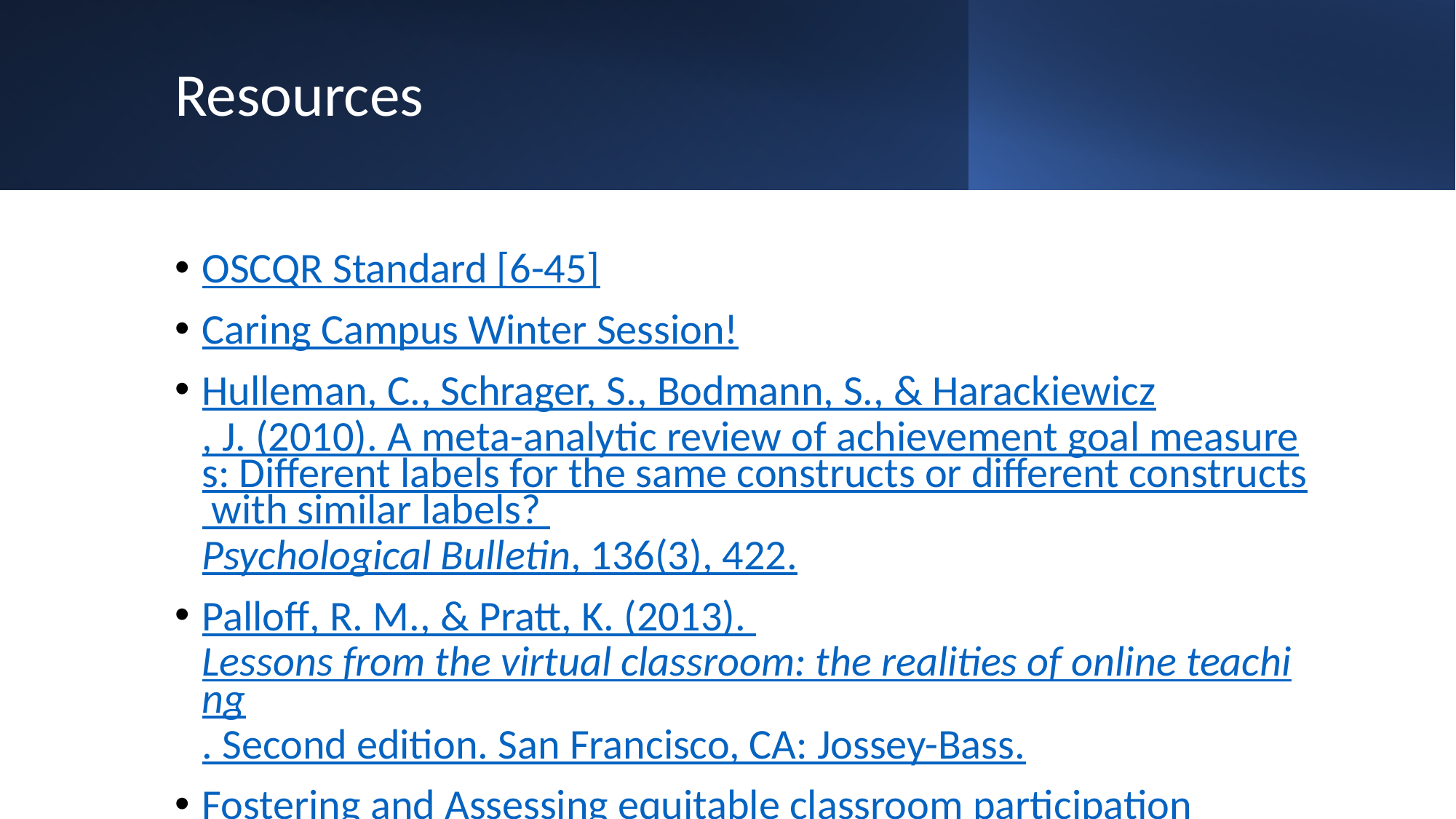

# Resources
OSCQR Standard [6-45]
Caring Campus Winter Session!
Hulleman, C., Schrager, S., Bodmann, S., & Harackiewicz, J. (2010). A meta-analytic review of achievement goal measures: Different labels for the same constructs or different constructs with similar labels? Psychological Bulletin, 136(3), 422.
Palloff, R. M., & Pratt, K. (2013). Lessons from the virtual classroom: the realities of online teaching. Second edition. San Francisco, CA: Jossey-Bass.
Fostering and Assessing equitable classroom participation